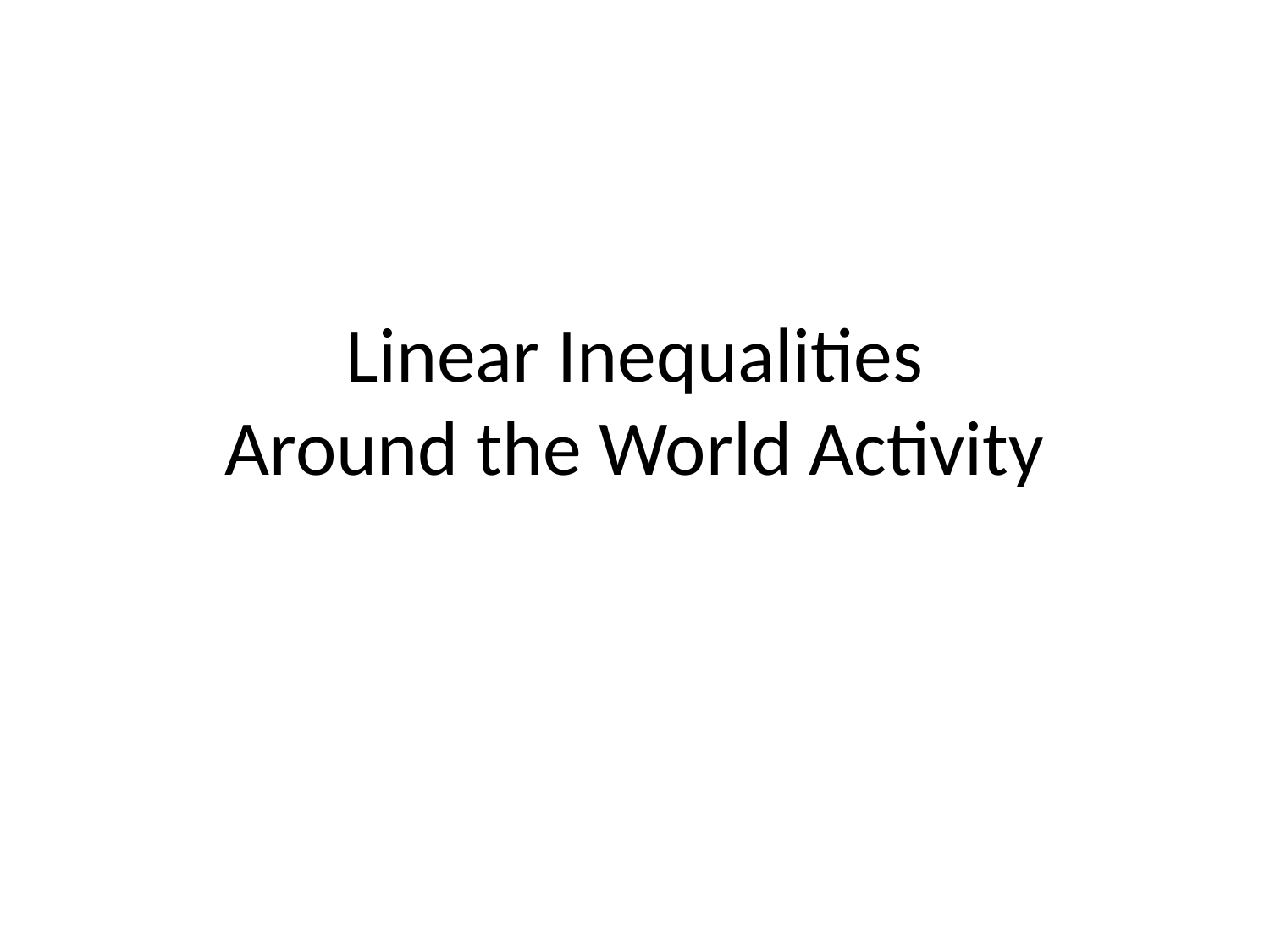

# Linear Inequalities Around the World Activity